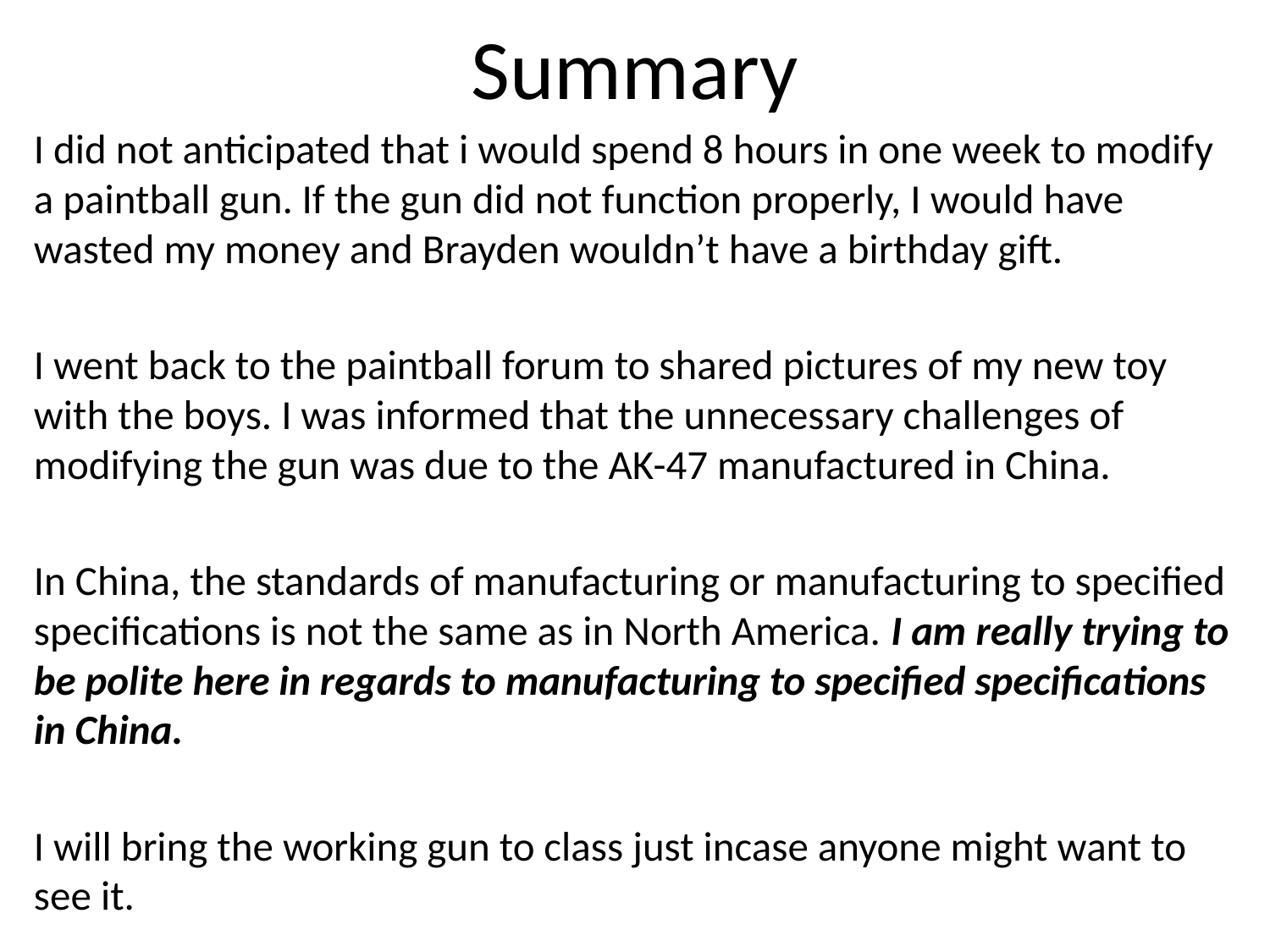

# Summary
I did not anticipated that i would spend 8 hours in one week to modify a paintball gun. If the gun did not function properly, I would have wasted my money and Brayden wouldn’t have a birthday gift.

I went back to the paintball forum to shared pictures of my new toy with the boys. I was informed that the unnecessary challenges of modifying the gun was due to the AK-47 manufactured in China.

In China, the standards of manufacturing or manufacturing to specified specifications is not the same as in North America. I am really trying to be polite here in regards to manufacturing to specified specifications in China.

I will bring the working gun to class just incase anyone might want to see it.